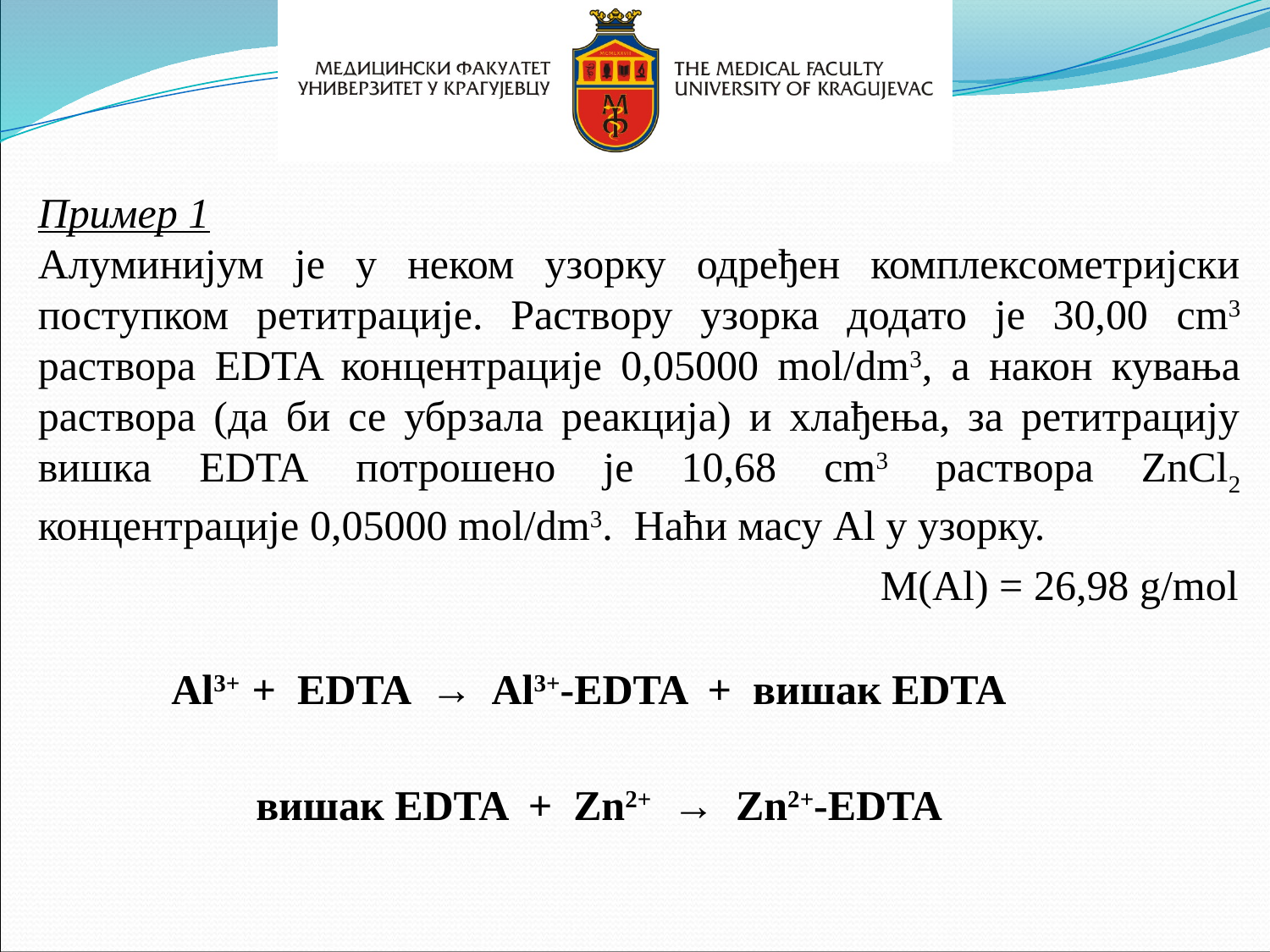

Пример 1
Алуминијум је у неком узорку одређен комплексометријски поступком ретитрације. Раствору узорка додато је 30,00 cm3 раствора EDTA концентрације 0,05000 mol/dm3, а након кувања раствора (да би се убрзала реакција) и хлађења, за ретитрацију вишка EDTA потрошено је 10,68 cm3 раствора ZnCl2 концентрације 0,05000 mol/dm3.  Наћи масу Al у узорку.
М(Al) = 26,98 g/mol
Al3+  +  EDTA  →  Al3+-EDTA  +  вишак EDTA
вишак EDTA  +  Zn2+  →  Zn2+-EDTA